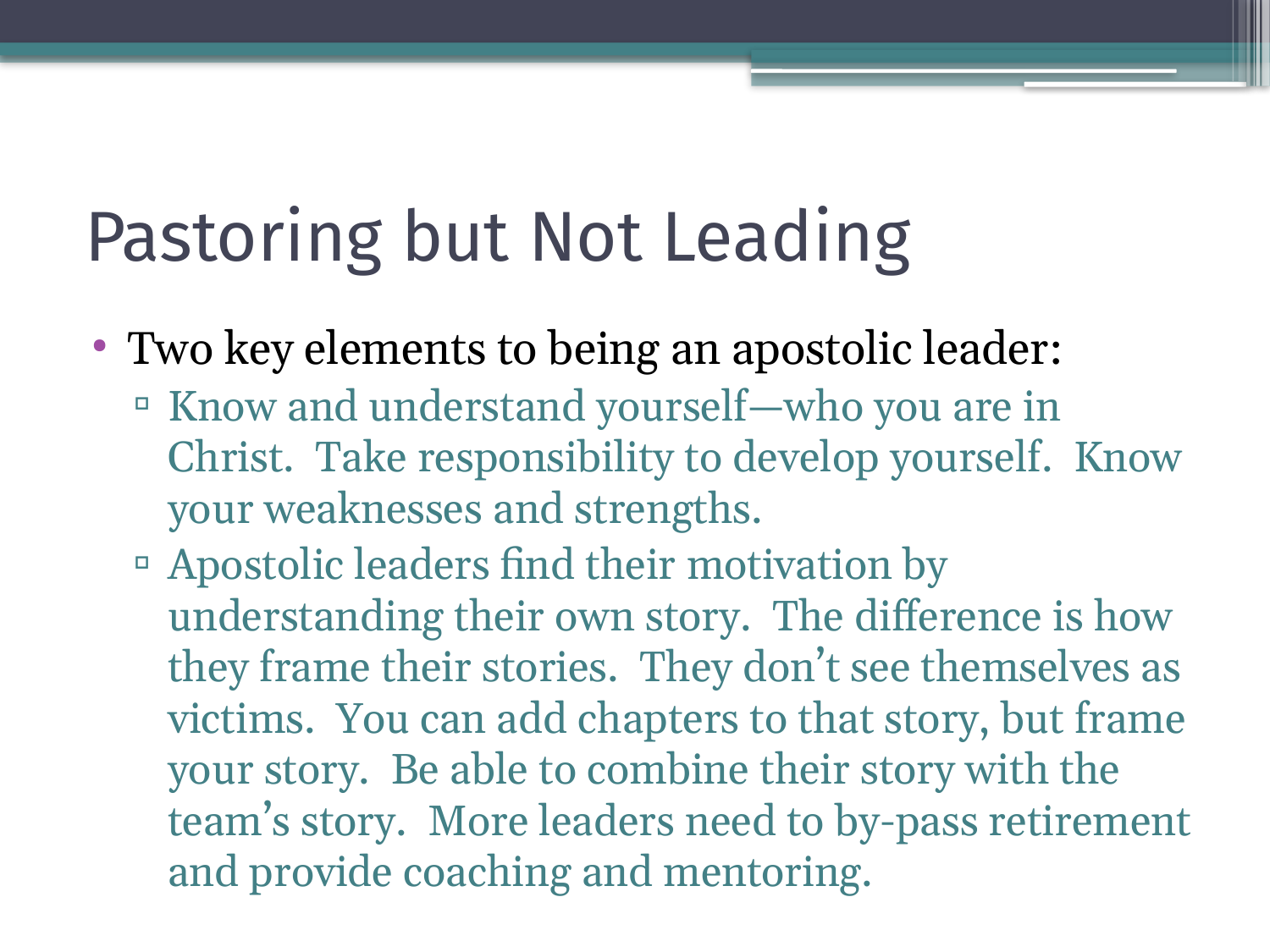

# Pastoring but Not Leading
Two key elements to being an apostolic leader:
Know and understand yourself—who you are in Christ.  Take responsibility to develop yourself.  Know your weaknesses and strengths.
Apostolic leaders find their motivation by understanding their own story.  The difference is how they frame their stories.  They don’t see themselves as victims.  You can add chapters to that story, but frame your story.  Be able to combine their story with the team’s story.  More leaders need to by-pass retirement and provide coaching and mentoring.